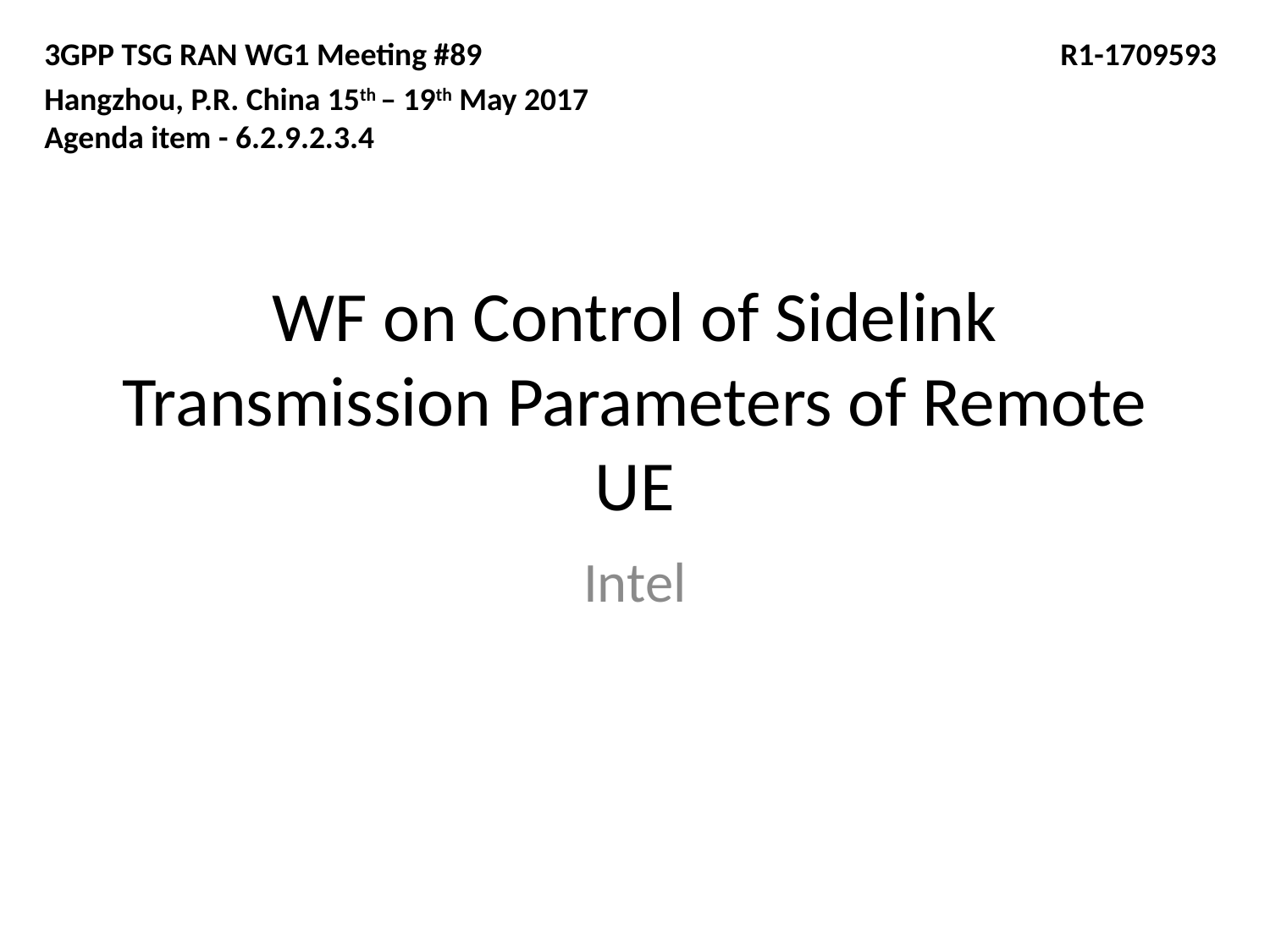

3GPP TSG RAN WG1 Meeting #89                                            	                  	R1-1709593
Hangzhou, P.R. China 15th – 19th May 2017
Agenda item - 6.2.9.2.3.4
# WF on Control of Sidelink Transmission Parameters of Remote UE
Intel